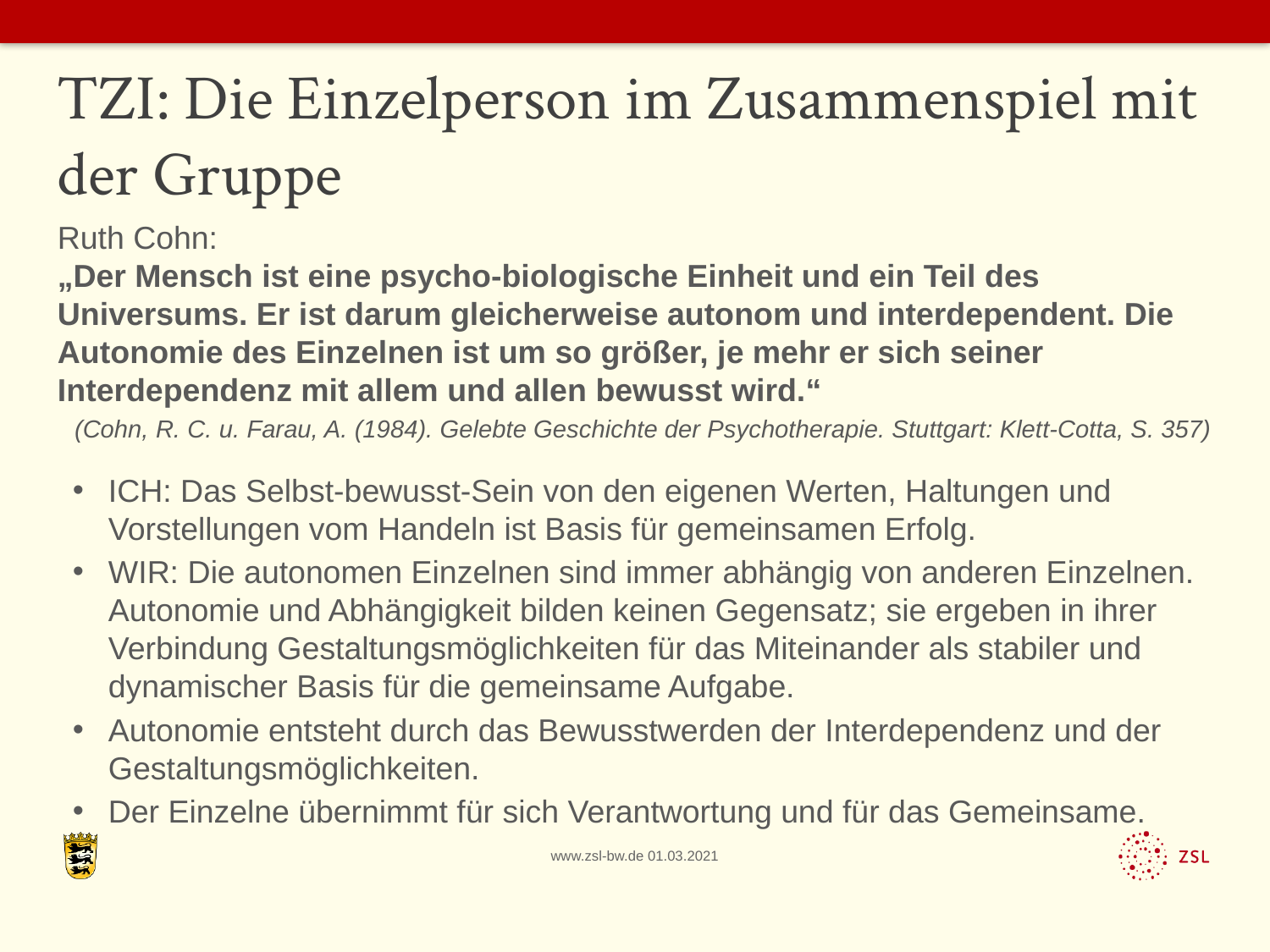

# TZI: Die Einzelperson im Zusammenspiel mit der Gruppe
Ruth Cohn:
„Der Mensch ist eine psycho-biologische Einheit und ein Teil des Universums. Er ist darum gleicherweise autonom und interdependent. Die Autonomie des Einzelnen ist um so größer, je mehr er sich seiner Interdependenz mit allem und allen bewusst wird.“
(Cohn, R. C. u. Farau, A. (1984). Gelebte Geschichte der Psychotherapie. Stuttgart: Klett-Cotta, S. 357)

ICH: Das Selbst-bewusst-Sein von den eigenen Werten, Haltungen und Vorstellungen vom Handeln ist Basis für gemeinsamen Erfolg.
WIR: Die autonomen Einzelnen sind immer abhängig von anderen Einzelnen.  Autonomie und Abhängigkeit bilden keinen Gegensatz; sie ergeben in ihrer Verbindung Gestaltungsmöglichkeiten für das Miteinander als stabiler und dynamischer Basis für die gemeinsame Aufgabe.
Autonomie entsteht durch das Bewusstwerden der Interdependenz und der Gestaltungsmöglichkeiten.
Der Einzelne übernimmt für sich Verantwortung und für das Gemeinsame.